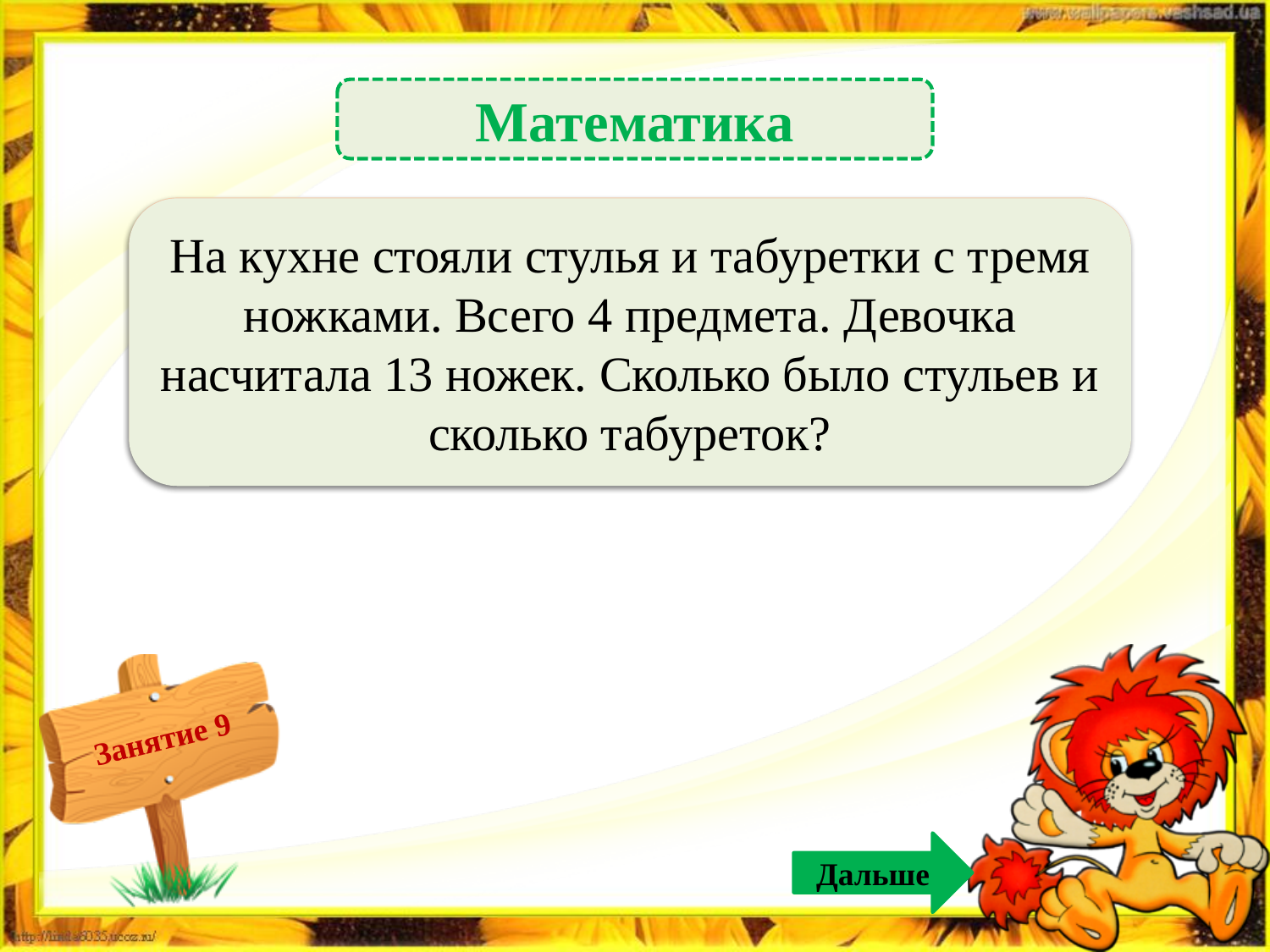

Математика
 1 стул и 3 табуретки: 4 + 3 + 3 + 3 = 13 – 2б.
На кухне стояли стулья и табуретки с тремя ножками. Всего 4 предмета. Девочка насчитала 13 ножек. Сколько было стульев и сколько табуреток?

Дальше